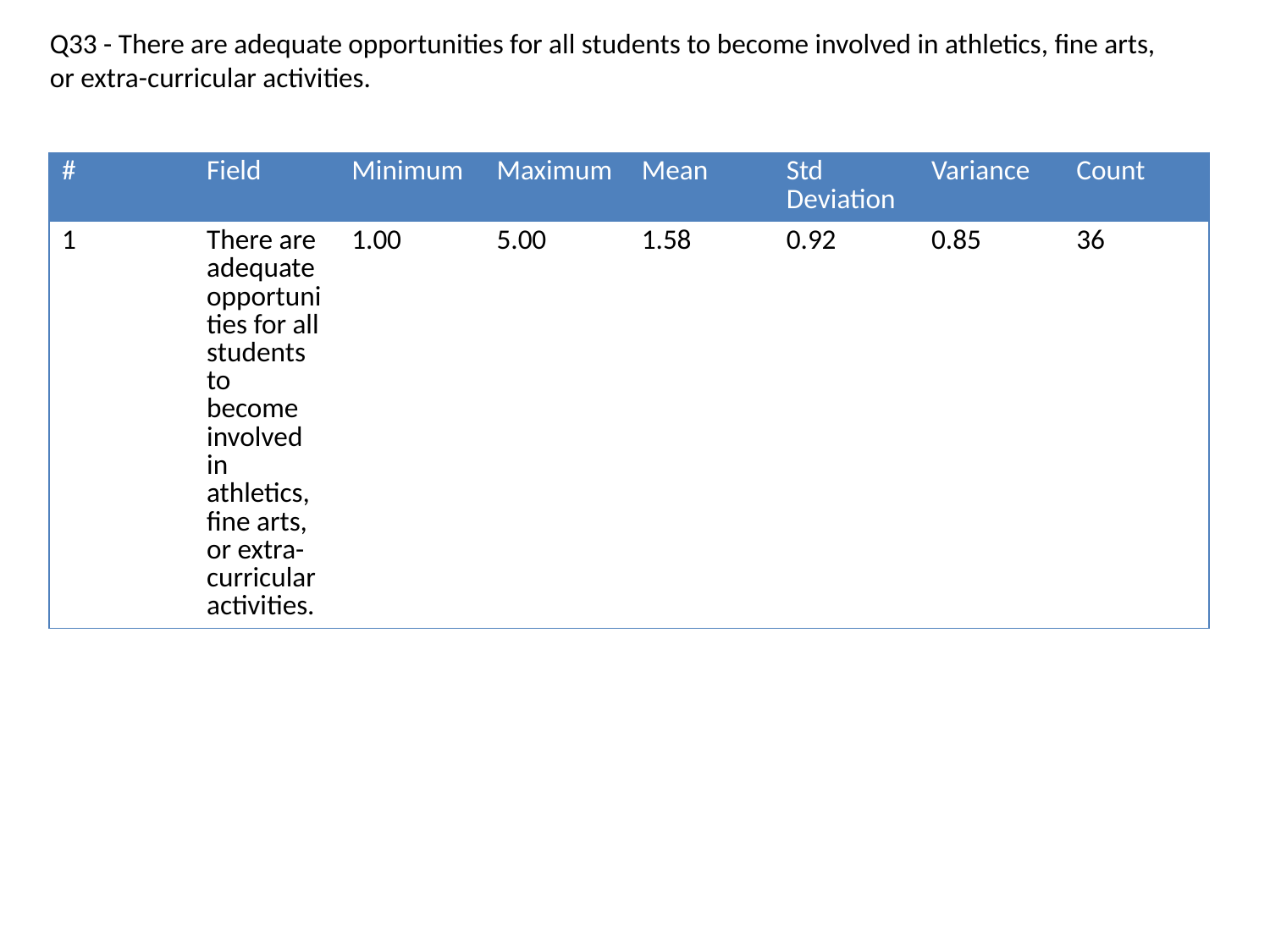

Q33 - There are adequate opportunities for all students to become involved in athletics, fine arts, or extra-curricular activities.
| # | Field | Minimum | Maximum | Mean | Std Deviation | Variance | Count |
| --- | --- | --- | --- | --- | --- | --- | --- |
| 1 | There are adequate opportunities for all students to become involved in athletics, fine arts, or extra-curricular activities. | 1.00 | 5.00 | 1.58 | 0.92 | 0.85 | 36 |